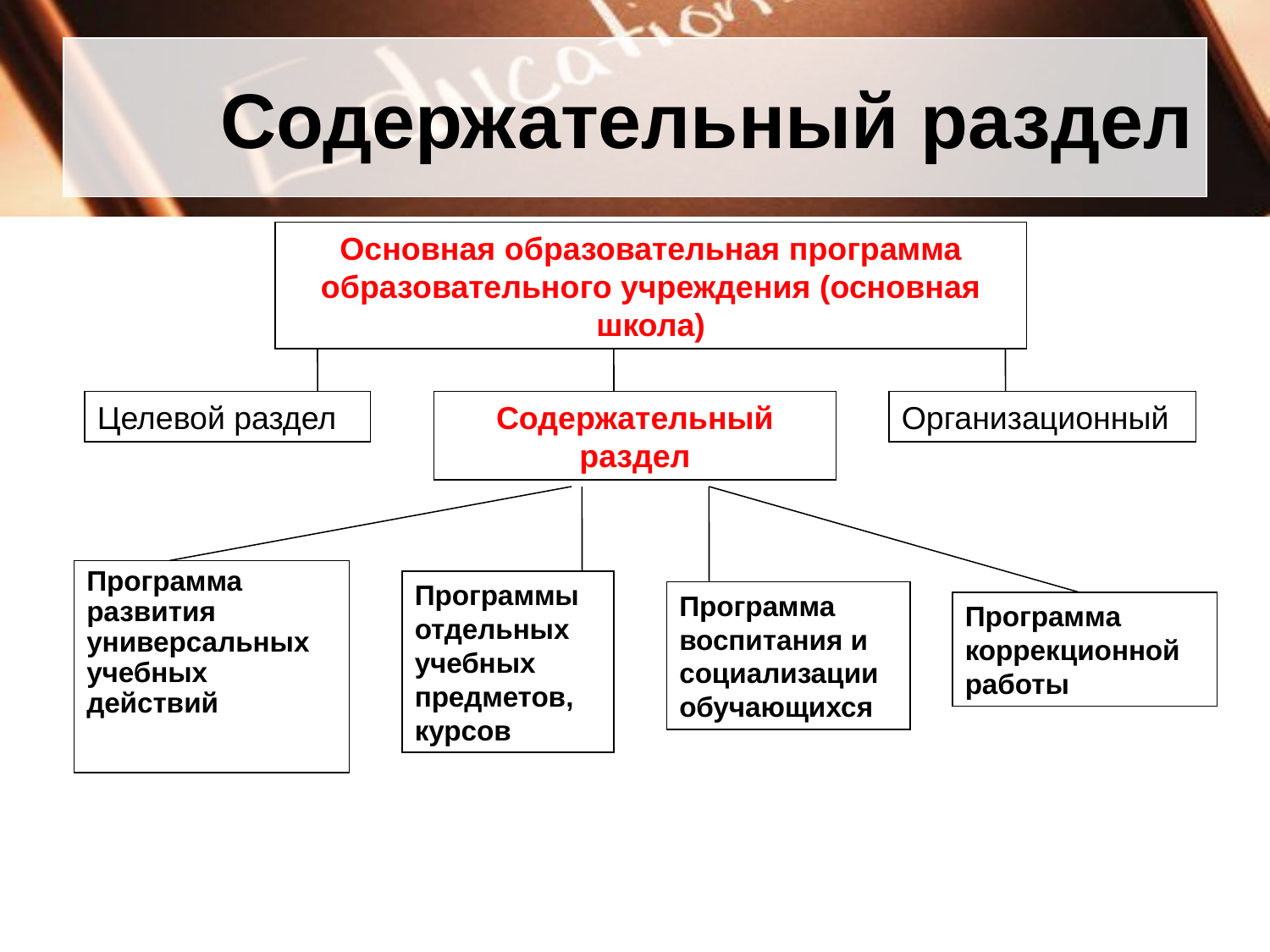

# Содержательный раздел
Основная образовательная программа образовательного учреждения (основная школа)

Целевой раздел
Содержательный раздел
Организационный

Программа развития универсальных учебных действий

Программы отдельных учебных предметов, курсов
Программа воспитания и социализации обучающихся
Программа  коррекционной работы